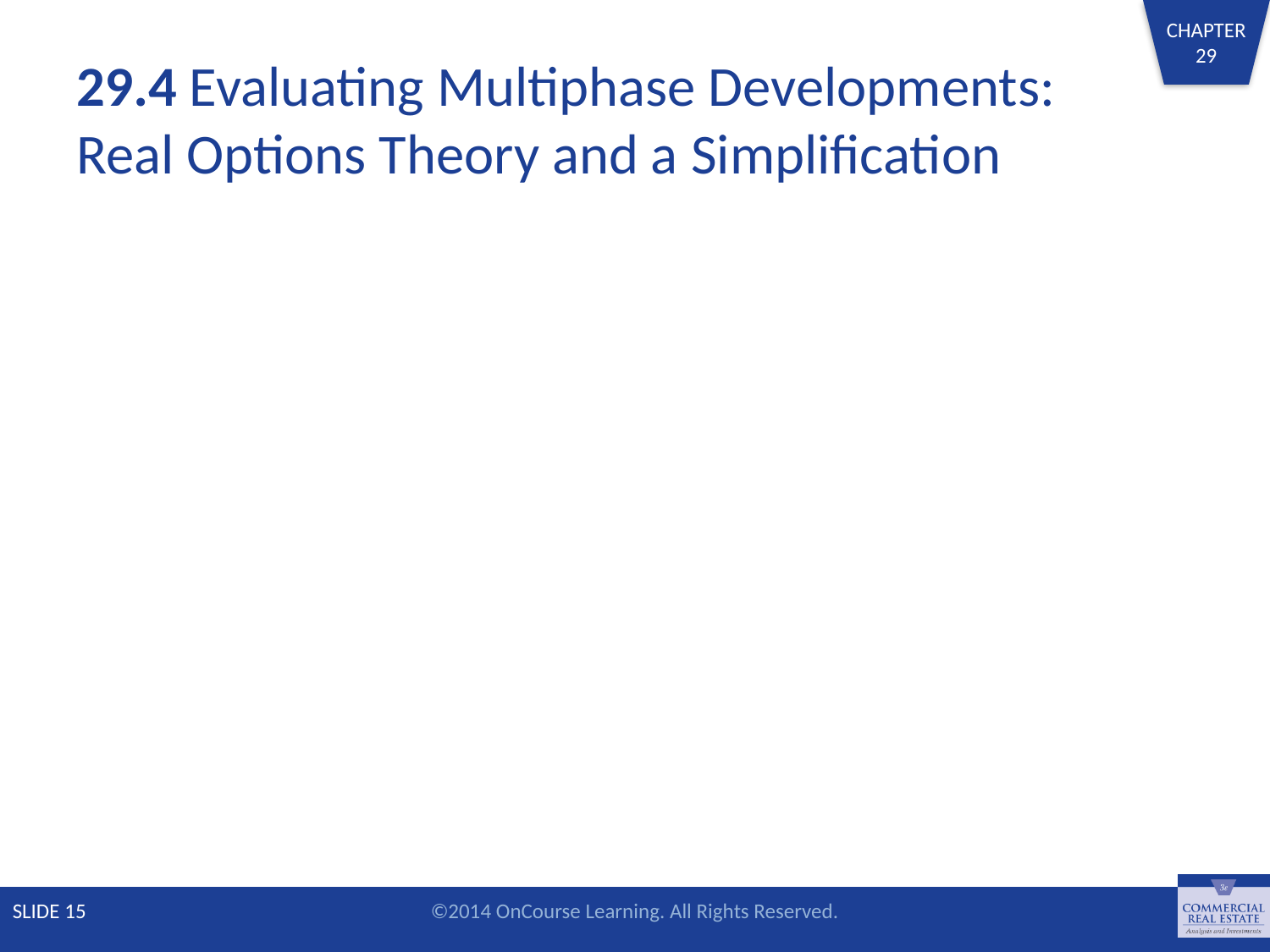

# 29.4 Evaluating Multiphase Developments: Real Options Theory and a Simplification

SLIDE 15